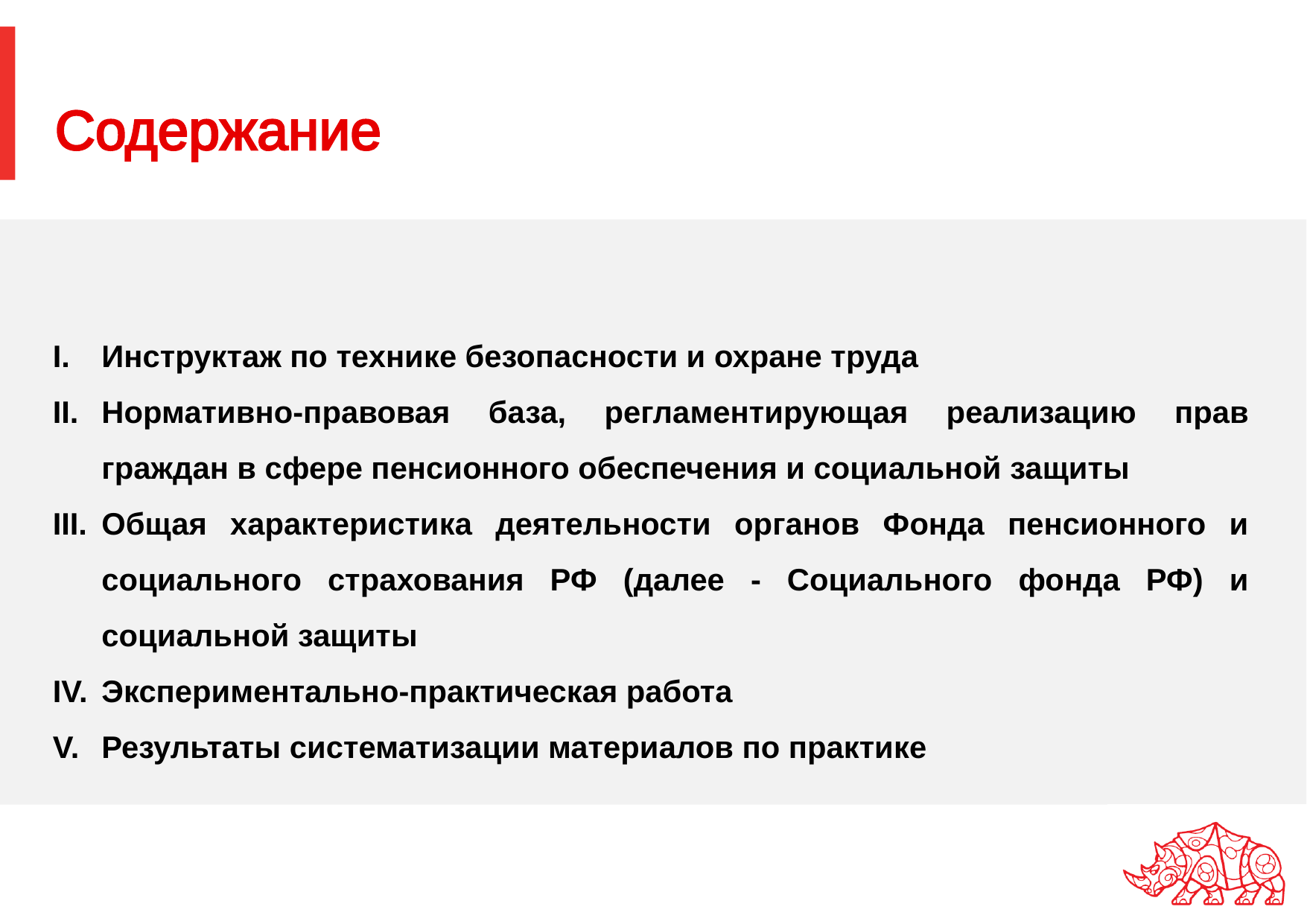

# Содержание
Инструктаж по технике безопасности и охране труда
Нормативно-правовая база, регламентирующая реализацию прав граждан в сфере пенсионного обеспечения и социальной защиты
Общая характеристика деятельности органов Фонда пенсионного и социального страхования РФ (далее - Социального фонда РФ) и социальной защиты
Экспериментально-практическая работа
Результаты систематизации материалов по практике